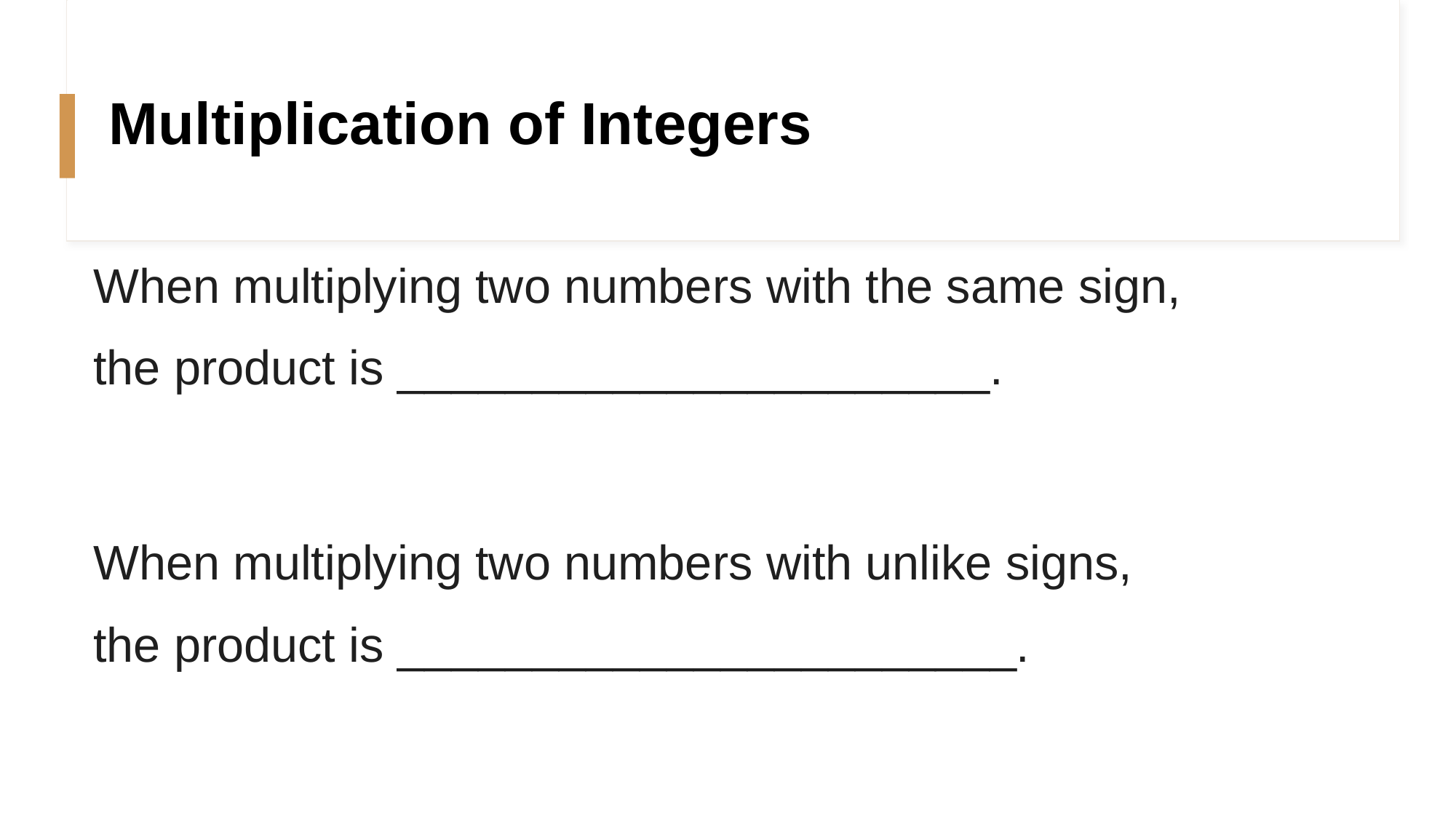

# Multiplication of Integers
When multiplying two numbers with the same sign,
the product is ______________________.

When multiplying two numbers with unlike signs,
the product is _______________________.